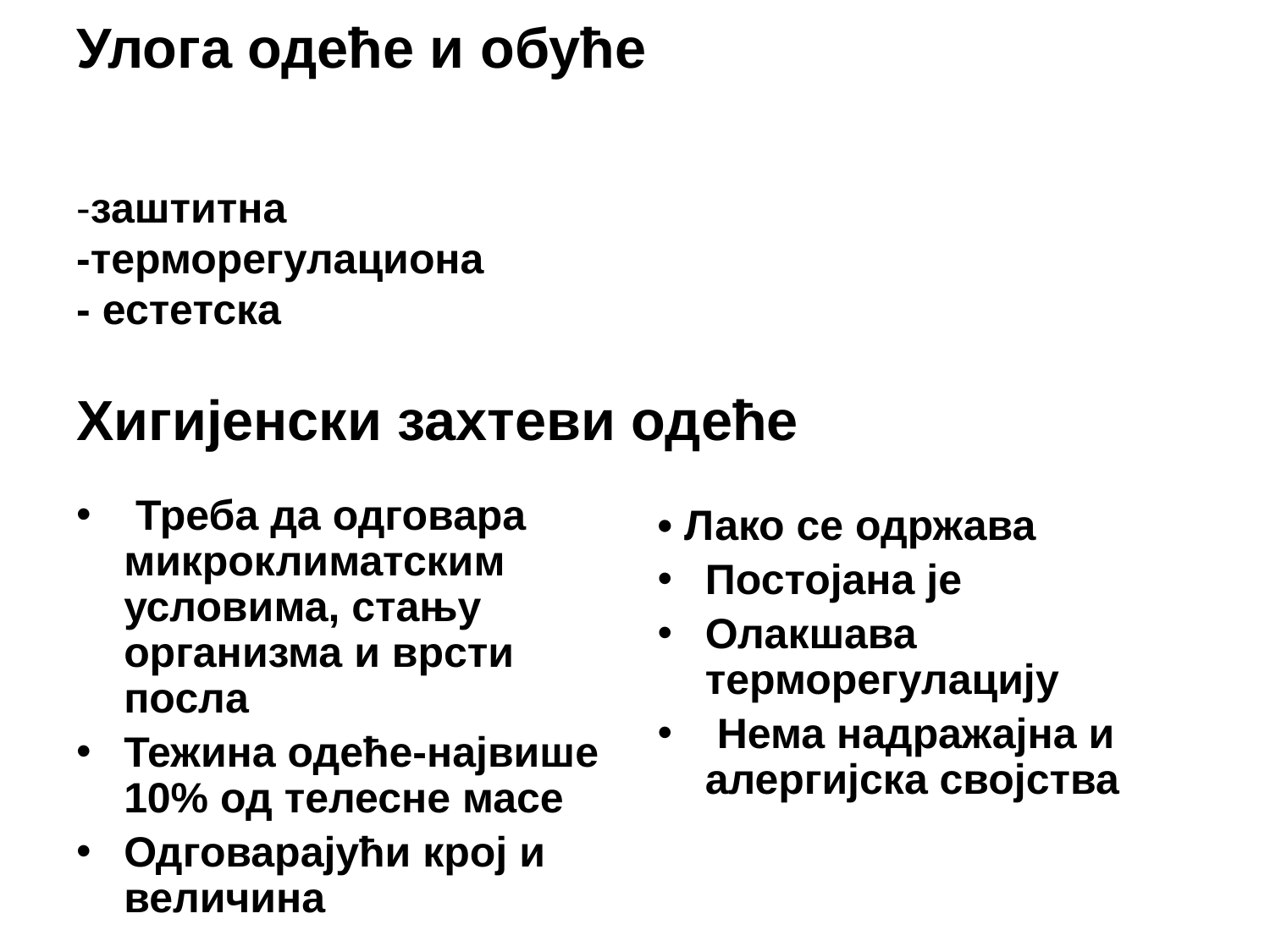

Улога одеће и обуће
-заштитна
-терморегулациона
- естетска
Хигијенски захтеви одеће
 Треба да одговара микроклиматским условима, стању организма и врсти посла
Тежина одеће-највише 10% од телесне масе
Одговарајући крој и величина

• Лако се одржава
Постојана је
Олакшава терморегулацију
 Нема надражајна и алергијска својства